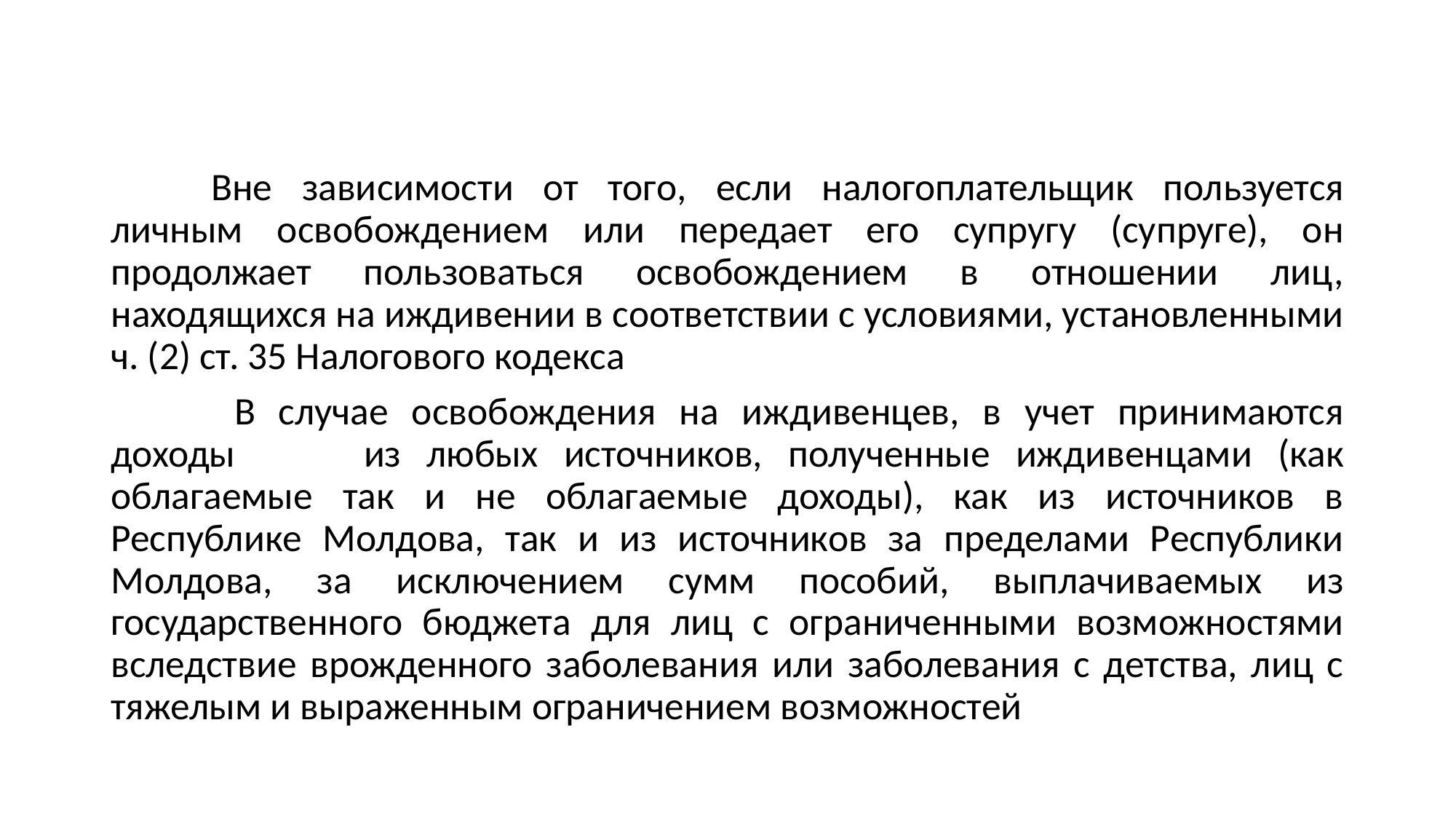

# Освобождения на иждивенцев (ст. 35 Налогового кодекса)
	Вне зависимости от того, если налогоплательщик пользуется личным освобождением или передает его супругу (супруге), он продолжает пользоваться освобождением в отношении лиц, находящихся на иждивении в соответствии с условиями, установленными ч. (2) ст. 35 Налогового кодекса
	 В случае освобождения на иждивенцев, в учет принимаются доходы     из любых источников, полученные иждивенцами (как облагаемые так и не облагаемые доходы), как из источников в Республике Молдова, так и из источников за пределами Республики Молдова, за исключением сумм пособий, выплачиваемых из государственного бюджета для лиц с ограниченными возможностями вследствие врожденного заболевания или заболевания с детства, лиц с тяжелым и выраженным ограничением возможностей